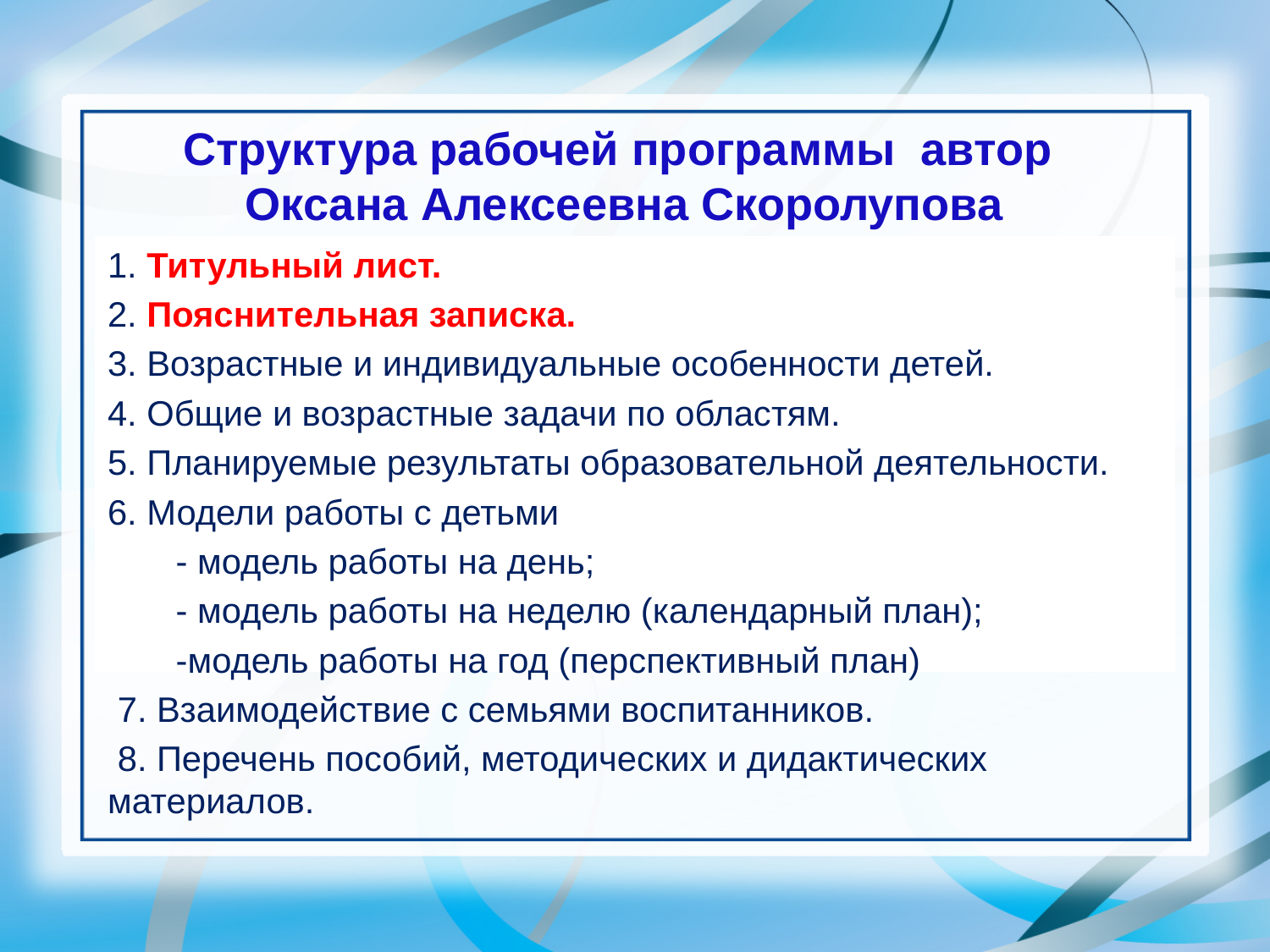

# Структура рабочей программы  автор Оксана Алексеевна Скоролупова
1. Титульный лист.
2. Пояснительная записка.
3. Возрастные и индивидуальные особенности детей.
4. Общие и возрастные задачи по областям.
5. Планируемые результаты образовательной деятельности.
6. Модели работы с детьми
       - модель работы на день;
       - модель работы на неделю (календарный план);
       -модель работы на год (перспективный план)
 7. Взаимодействие с семьями воспитанников.
 8. Перечень пособий, методических и дидактических материалов.